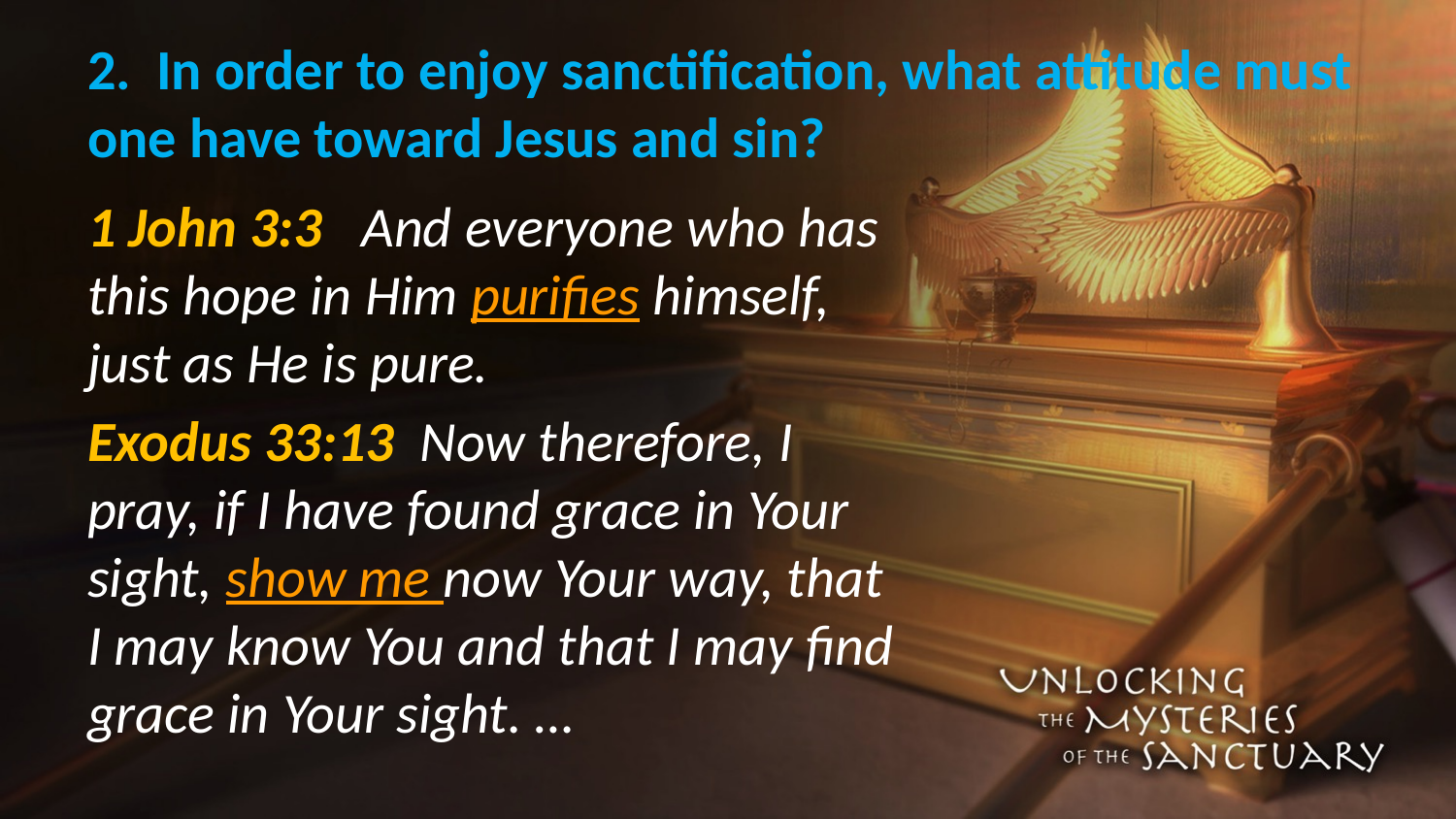

# 2.  In order to enjoy sanctification, what attitude must one have toward Jesus and sin?
1 John 3:3   And everyone who has this hope in Him purifies himself, just as He is pure.
Exodus 33:13  Now therefore, I pray, if I have found grace in Your sight, show me now Your way, that I may know You and that I may find grace in Your sight. …